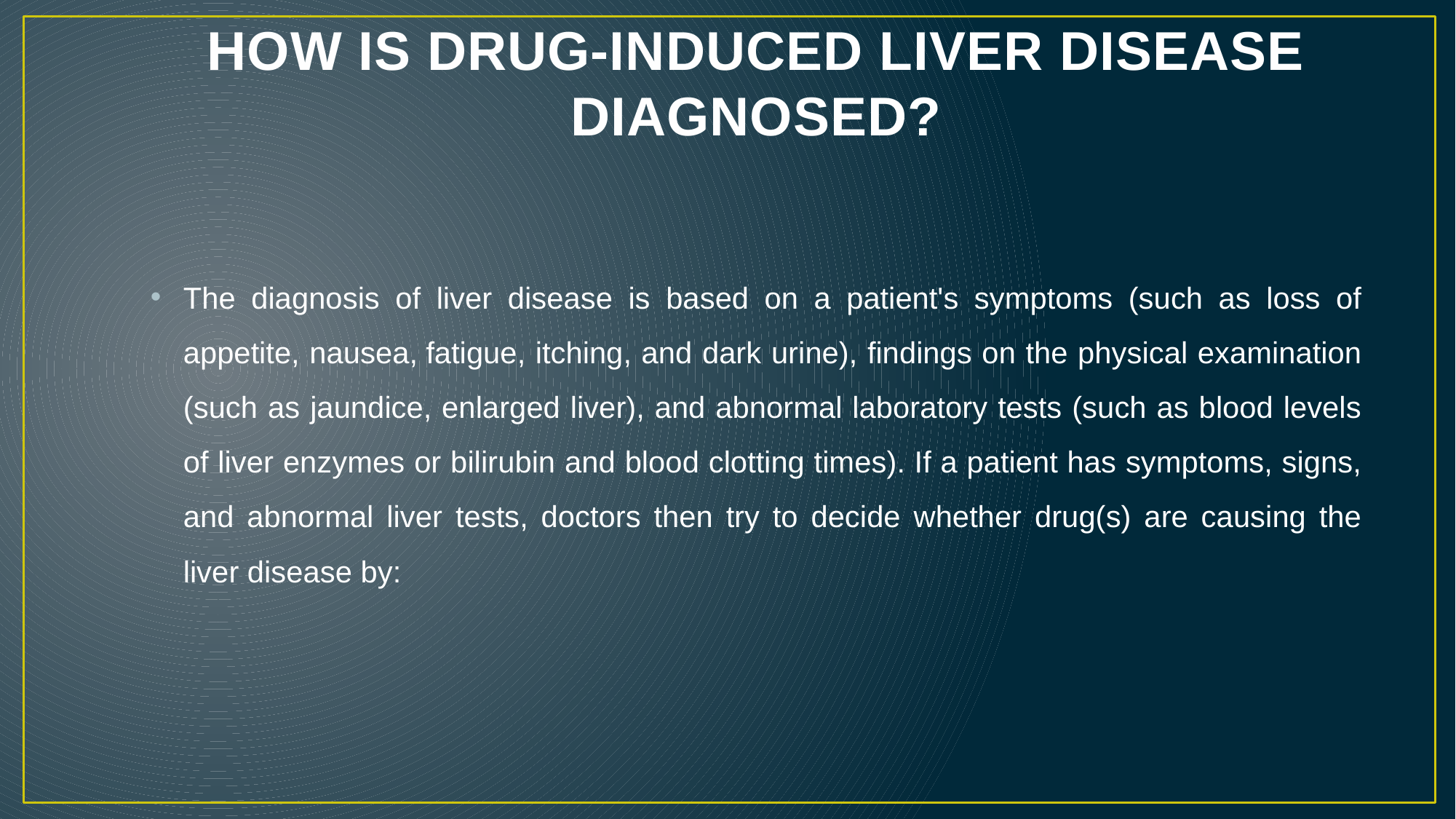

# How is drug-induced liver disease diagnosed?
The diagnosis of liver disease is based on a patient's symptoms (such as loss of appetite, nausea, fatigue, itching, and dark urine), findings on the physical examination (such as jaundice, enlarged liver), and abnormal laboratory tests (such as blood levels of liver enzymes or bilirubin and blood clotting times). If a patient has symptoms, signs, and abnormal liver tests, doctors then try to decide whether drug(s) are causing the liver disease by: